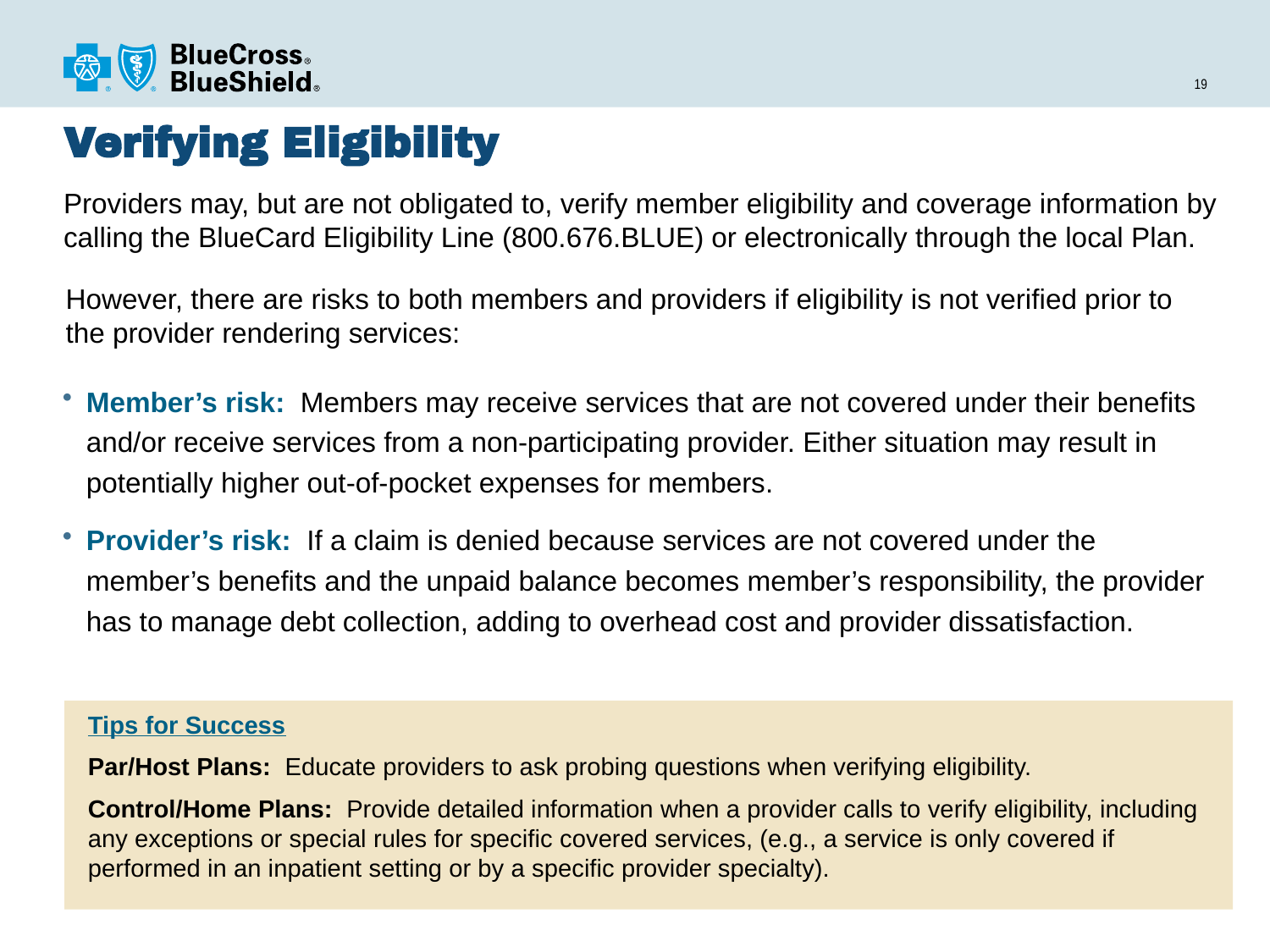

# Verifying Eligibility
Providers may, but are not obligated to, verify member eligibility and coverage information by calling the BlueCard Eligibility Line (800.676.BLUE) or electronically through the local Plan.

However, there are risks to both members and providers if eligibility is not verified prior to the provider rendering services:
Member’s risk:  Members may receive services that are not covered under their benefits and/or receive services from a non-participating provider. Either situation may result in potentially higher out-of-pocket expenses for members.
Provider’s risk:  If a claim is denied because services are not covered under the member’s benefits and the unpaid balance becomes member’s responsibility, the provider has to manage debt collection, adding to overhead cost and provider dissatisfaction.
Tips for Success
Par/Host Plans:  Educate providers to ask probing questions when verifying eligibility.
Control/Home Plans:  Provide detailed information when a provider calls to verify eligibility, including any exceptions or special rules for specific covered services, (e.g., a service is only covered if performed in an inpatient setting or by a specific provider specialty).